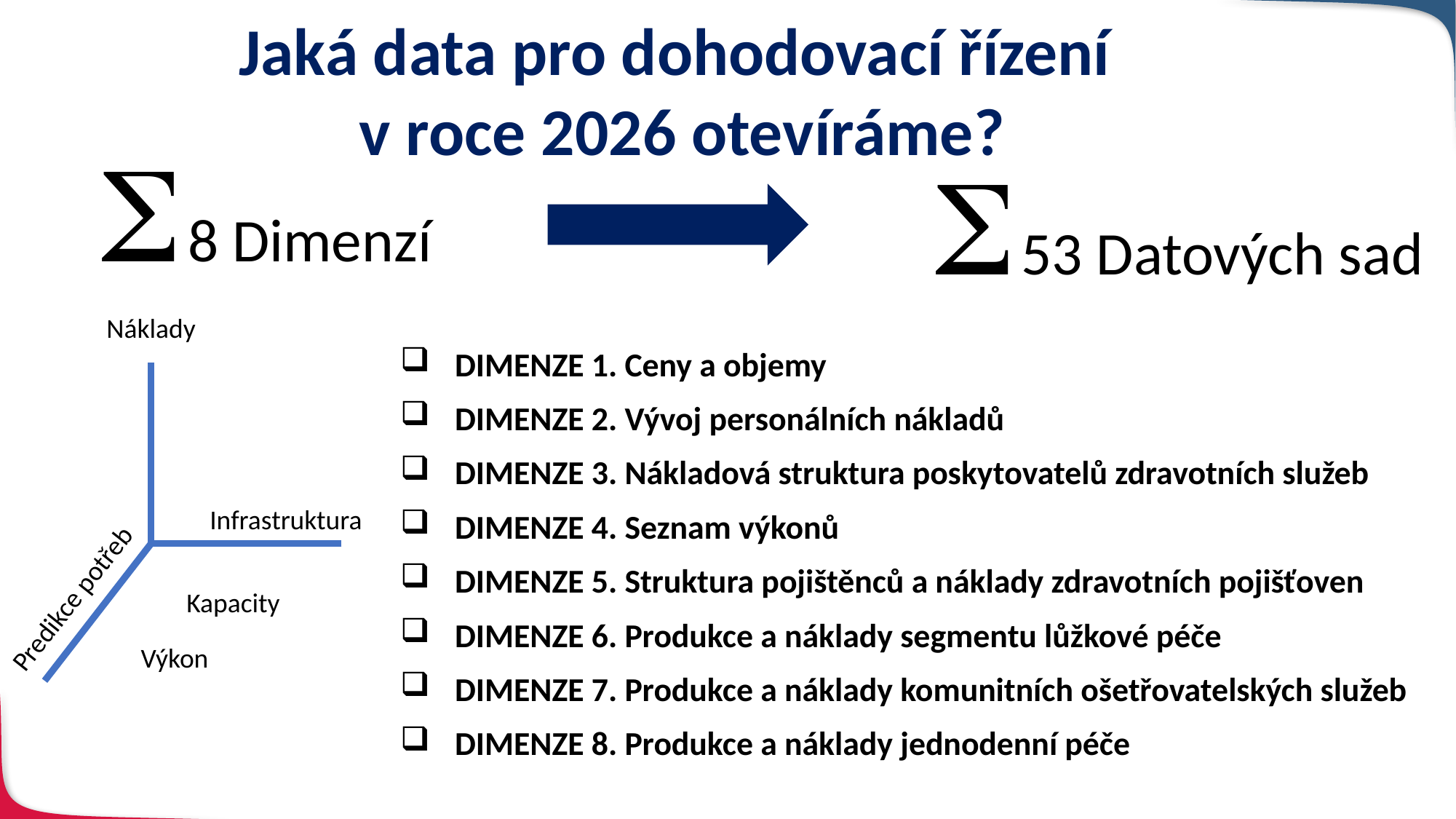

Jaká data pro dohodovací řízení
v roce 2026 otevíráme?
Σ 8 Dimenzí
Σ 53 Datových sad

Náklady
DIMENZE 1. Ceny a objemy
DIMENZE 2. Vývoj personálních nákladů
DIMENZE 3. Nákladová struktura poskytovatelů zdravotních služeb
DIMENZE 4. Seznam výkonů
DIMENZE 5. Struktura pojištěnců a náklady zdravotních pojišťoven
DIMENZE 6. Produkce a náklady segmentu lůžkové péče
DIMENZE 7. Produkce a náklady komunitních ošetřovatelských služeb
DIMENZE 8. Produkce a náklady jednodenní péče
Infrastruktura
Predikce potřeb
Kapacity
Výkon